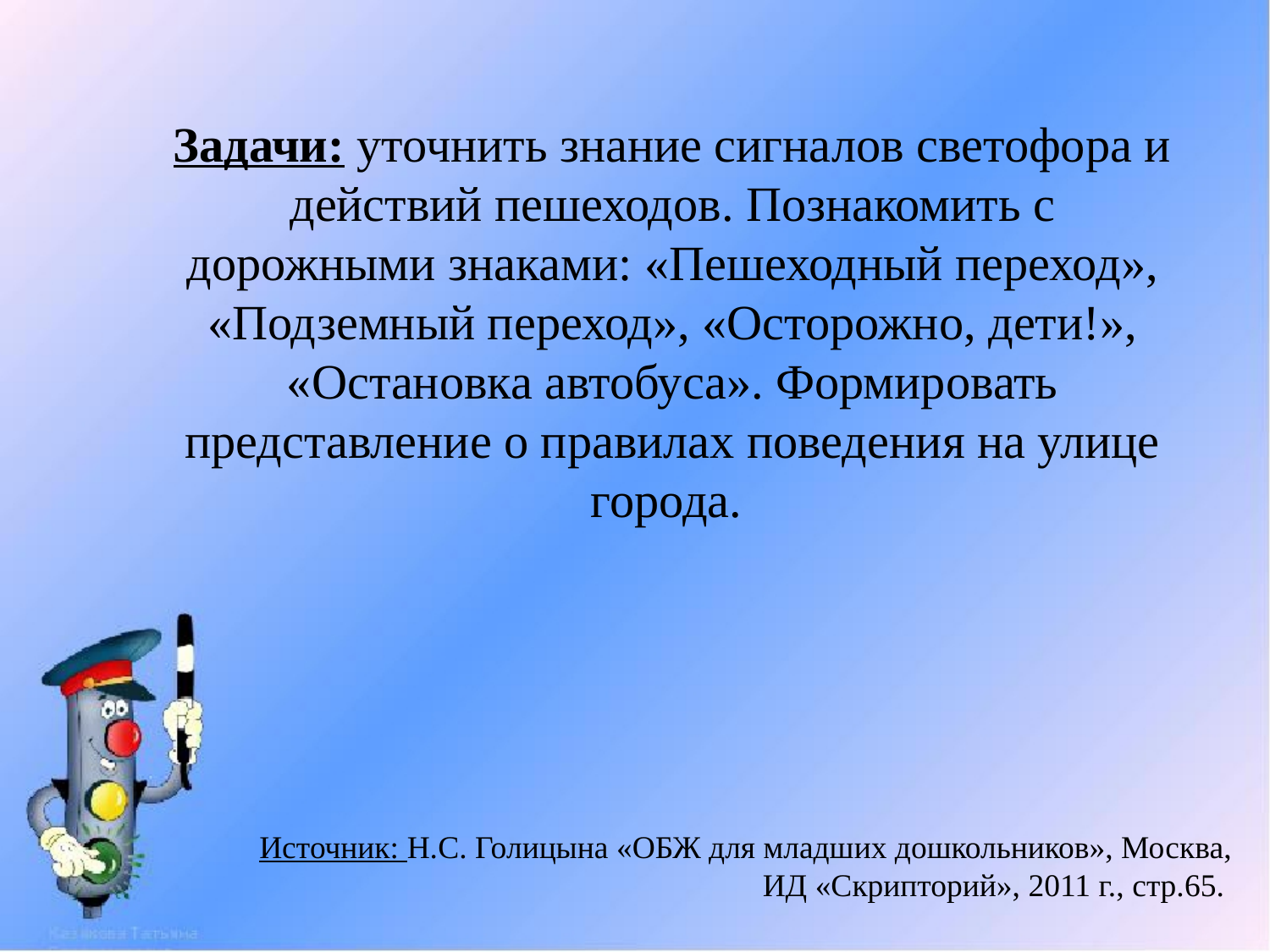

Задачи: уточнить знание сигналов светофора и действий пешеходов. Познакомить с дорожными знаками: «Пешеходный переход», «Подземный переход», «Осторожно, дети!», «Остановка автобуса». Формировать представление о правилах поведения на улице города.
Источник: Н.С. Голицына «ОБЖ для младших дошкольников», Москва, ИД «Скрипторий», 2011 г., стр.65.